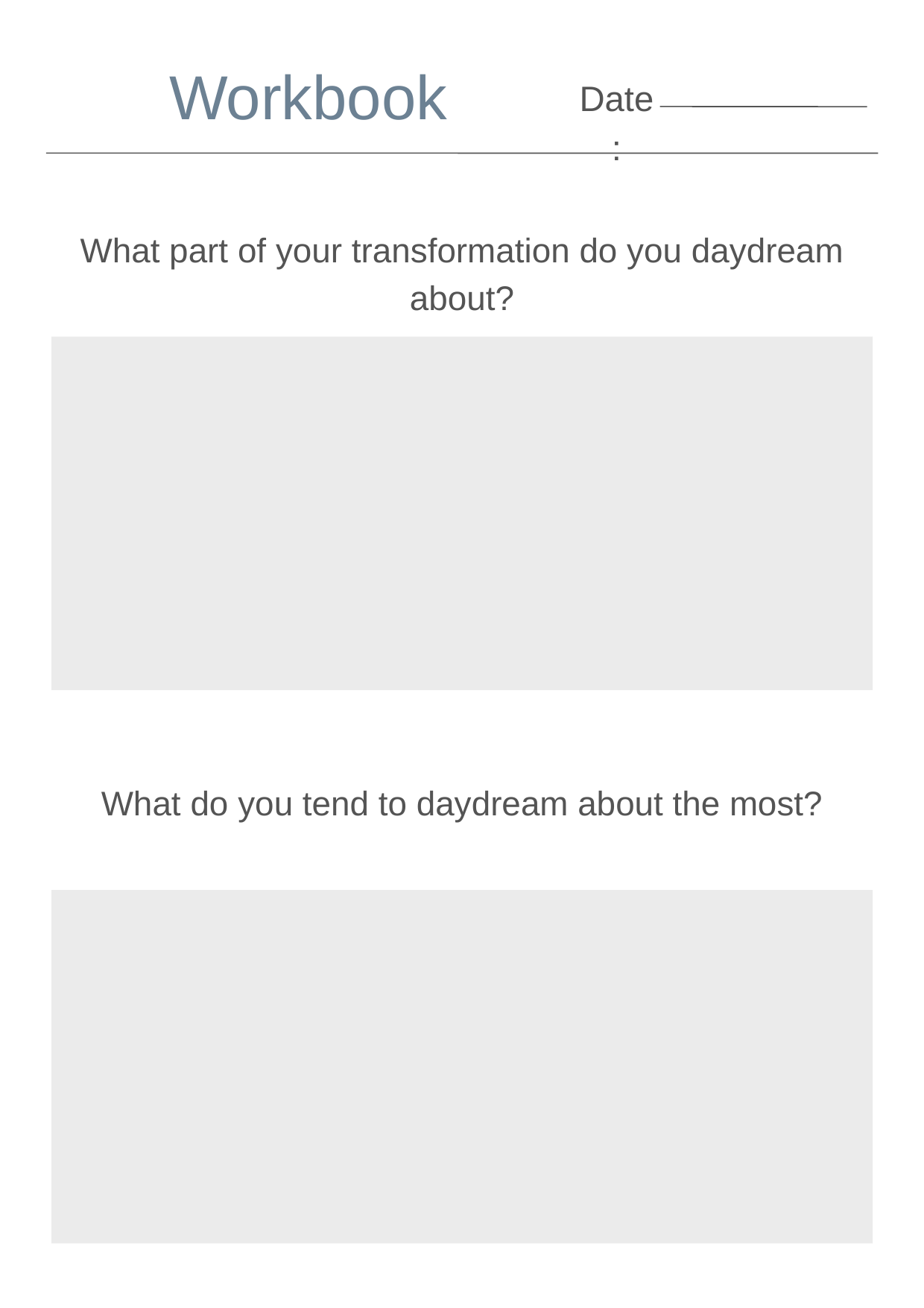

Workbook
Date:

What part of your transformation do you daydream about?

What do you tend to daydream about the most?